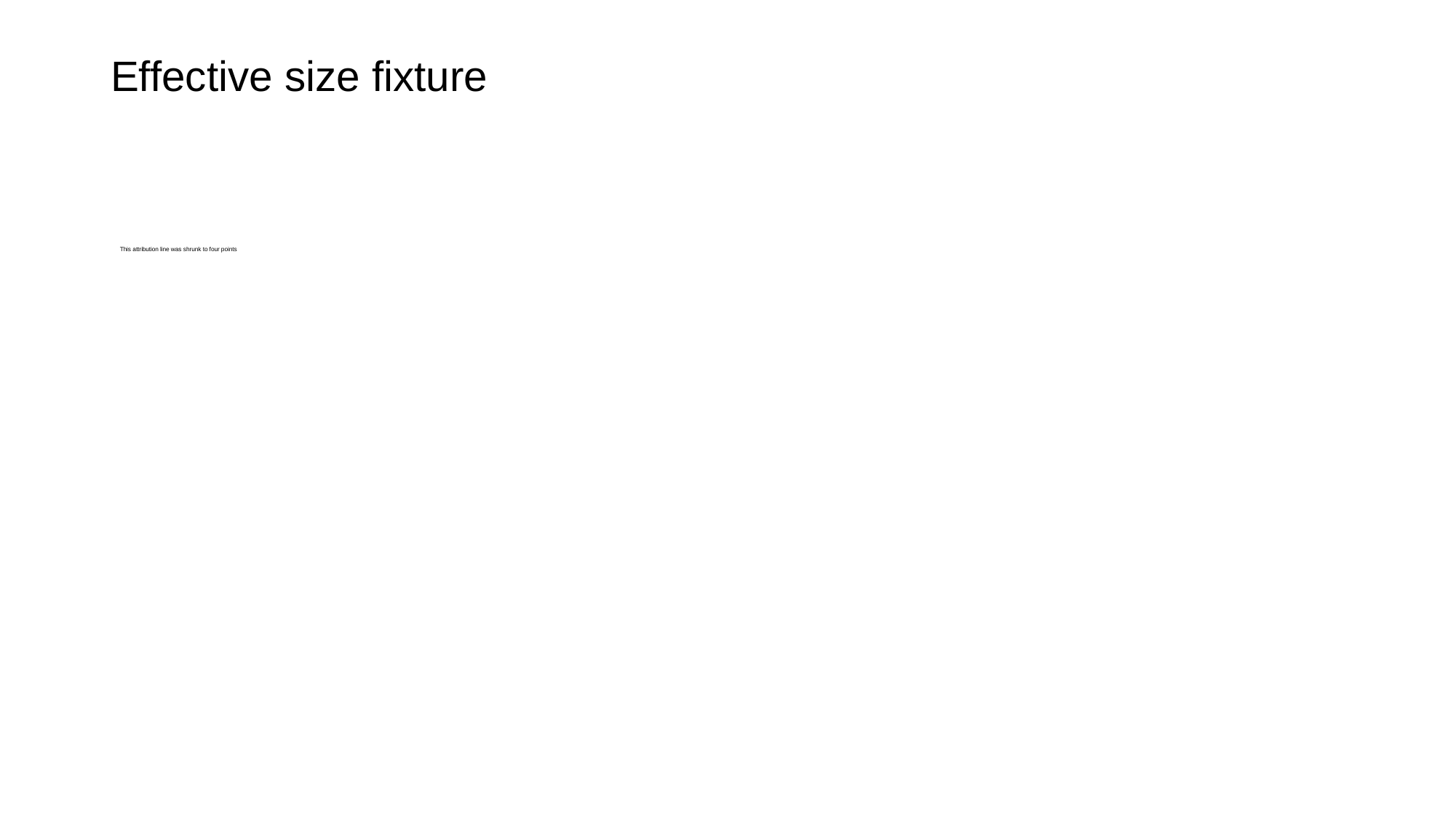

# Effective size fixture
This attribution line was shrunk to four points